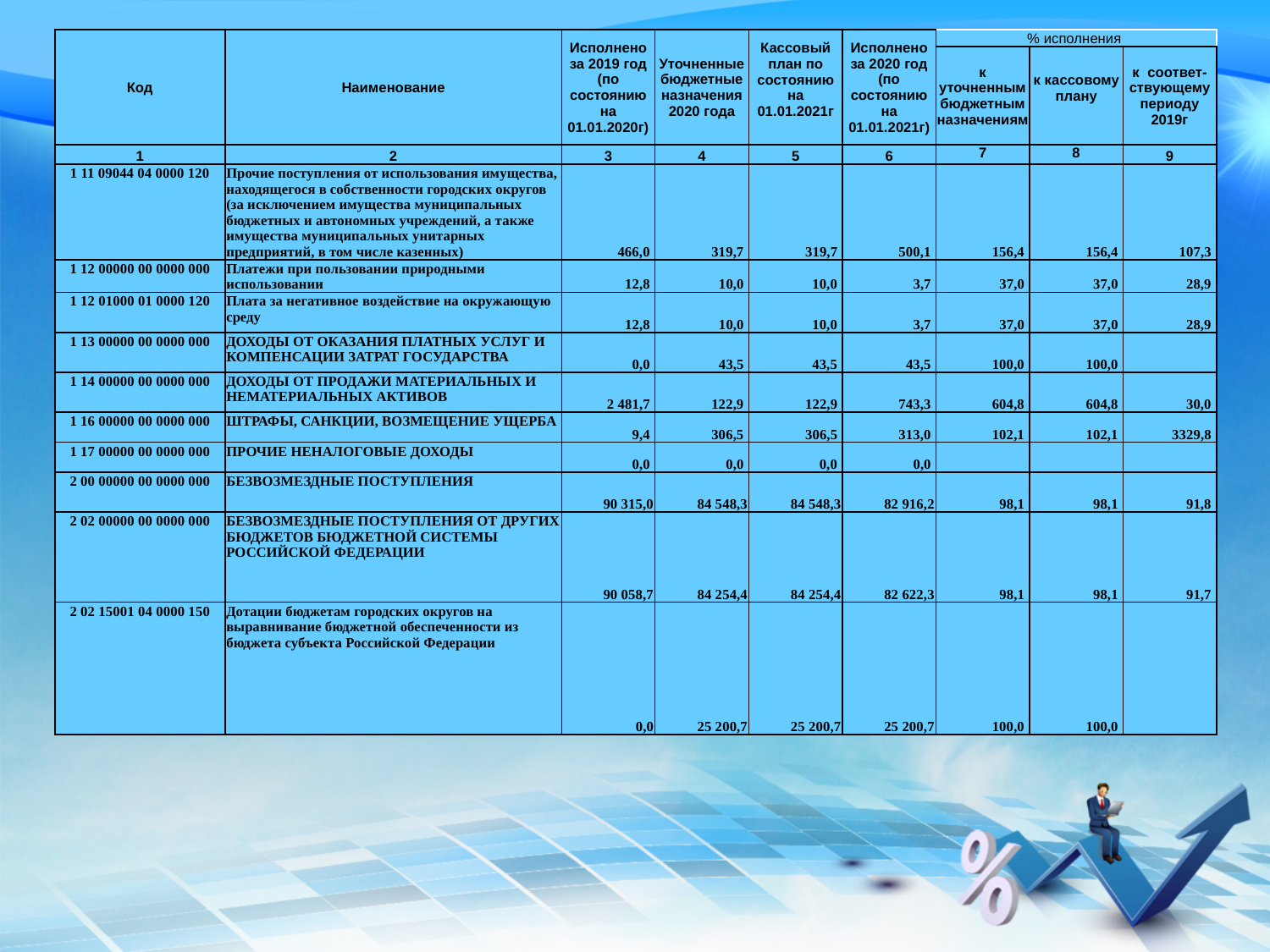

| Код | Наименование | Исполнено за 2019 год (по состоянию на 01.01.2020г) | Уточненные бюджетные назначения 2020 года | Кассовый план по состоянию на 01.01.2021г | Исполнено за 2020 год (по состоянию на 01.01.2021г) | % исполнения |  |  |
| --- | --- | --- | --- | --- | --- | --- | --- | --- |
|  |  |  |  |  |  | к уточненным бюджетным назначениям | к кассовому плану | к соответ-ствующему периоду 2019г |
| 1 | 2 | 3 | 4 | 5 | 6 | 7 | 8 | 9 |
| 1 11 09044 04 0000 120 | Прочие поступления от использования имущества, находящегося в собственности городских округов (за исключением имущества муниципальных бюджетных и автономных учреждений, а также имущества муниципальных унитарных предприятий, в том числе казенных) | 466,0 | 319,7 | 319,7 | 500,1 | 156,4 | 156,4 | 107,3 |
| 1 12 00000 00 0000 000 | Платежи при пользовании природными использовании | 12,8 | 10,0 | 10,0 | 3,7 | 37,0 | 37,0 | 28,9 |
| 1 12 01000 01 0000 120 | Плата за негативное воздействие на окружающую среду | 12,8 | 10,0 | 10,0 | 3,7 | 37,0 | 37,0 | 28,9 |
| 1 13 00000 00 0000 000 | ДОХОДЫ ОТ ОКАЗАНИЯ ПЛАТНЫХ УСЛУГ И КОМПЕНСАЦИИ ЗАТРАТ ГОСУДАРСТВА | 0,0 | 43,5 | 43,5 | 43,5 | 100,0 | 100,0 |  |
| 1 14 00000 00 0000 000 | ДОХОДЫ ОТ ПРОДАЖИ МАТЕРИАЛЬНЫХ И НЕМАТЕРИАЛЬНЫХ АКТИВОВ | 2 481,7 | 122,9 | 122,9 | 743,3 | 604,8 | 604,8 | 30,0 |
| 1 16 00000 00 0000 000 | ШТРАФЫ, САНКЦИИ, ВОЗМЕЩЕНИЕ УЩЕРБА | 9,4 | 306,5 | 306,5 | 313,0 | 102,1 | 102,1 | 3329,8 |
| 1 17 00000 00 0000 000 | ПРОЧИЕ НЕНАЛОГОВЫЕ ДОХОДЫ | 0,0 | 0,0 | 0,0 | 0,0 |  |  |  |
| 2 00 00000 00 0000 000 | БЕЗВОЗМЕЗДНЫЕ ПОСТУПЛЕНИЯ | 90 315,0 | 84 548,3 | 84 548,3 | 82 916,2 | 98,1 | 98,1 | 91,8 |
| 2 02 00000 00 0000 000 | БЕЗВОЗМЕЗДНЫЕ ПОСТУПЛЕНИЯ ОТ ДРУГИХ БЮДЖЕТОВ БЮДЖЕТНОЙ СИСТЕМЫ РОССИЙСКОЙ ФЕДЕРАЦИИ | 90 058,7 | 84 254,4 | 84 254,4 | 82 622,3 | 98,1 | 98,1 | 91,7 |
| 2 02 15001 04 0000 150 | Дотации бюджетам городских округов на выравнивание бюджетной обеспеченности из бюджета субъекта Российской Федерации | 0,0 | 25 200,7 | 25 200,7 | 25 200,7 | 100,0 | 100,0 |  |